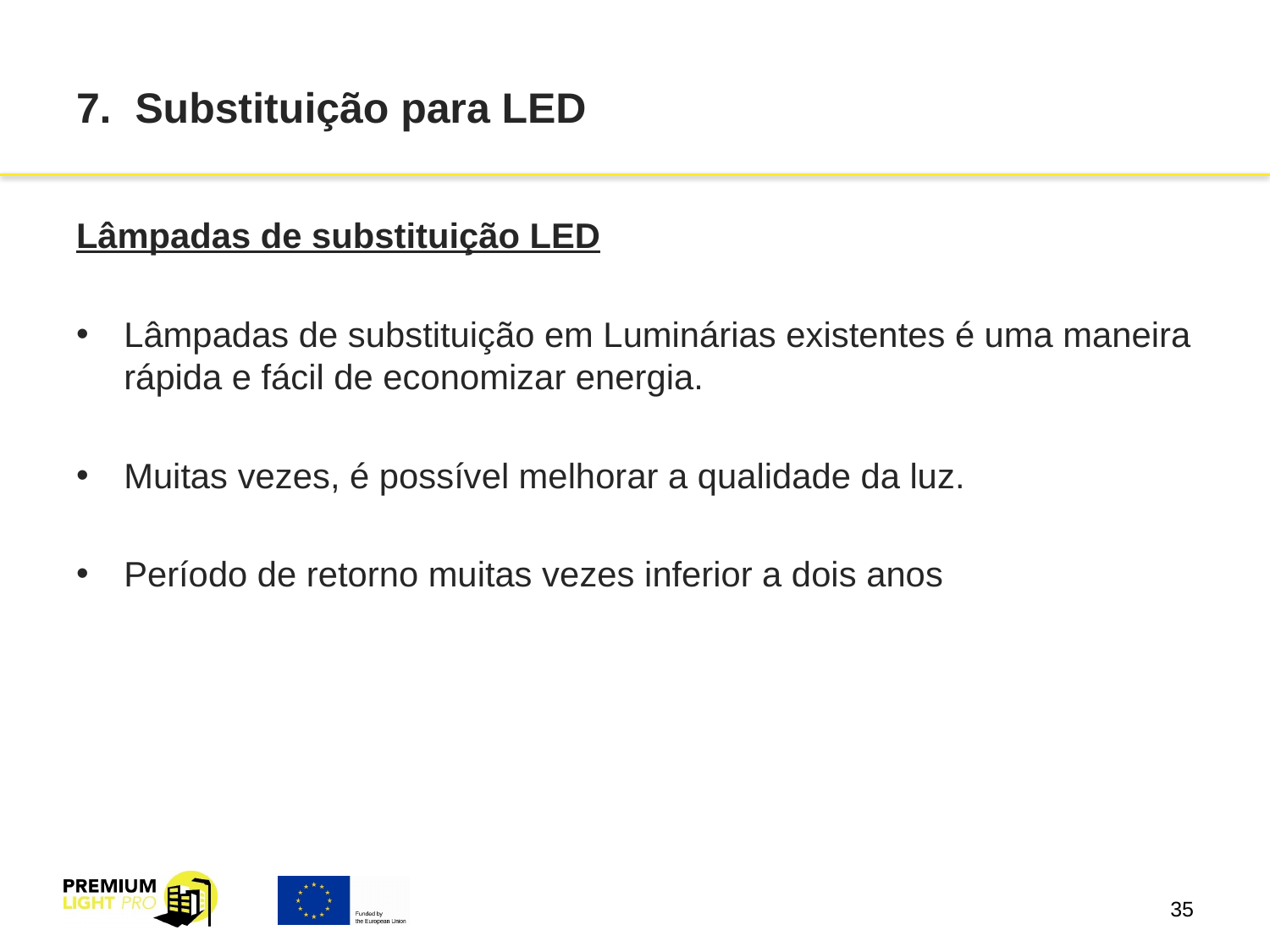

# 7.  Substituição para LED
Lâmpadas de substituição LED

Lâmpadas de substituição em Luminárias existentes é uma maneira rápida e fácil de economizar energia.

Muitas vezes, é possível melhorar a qualidade da luz.

Período de retorno muitas vezes inferior a dois anos